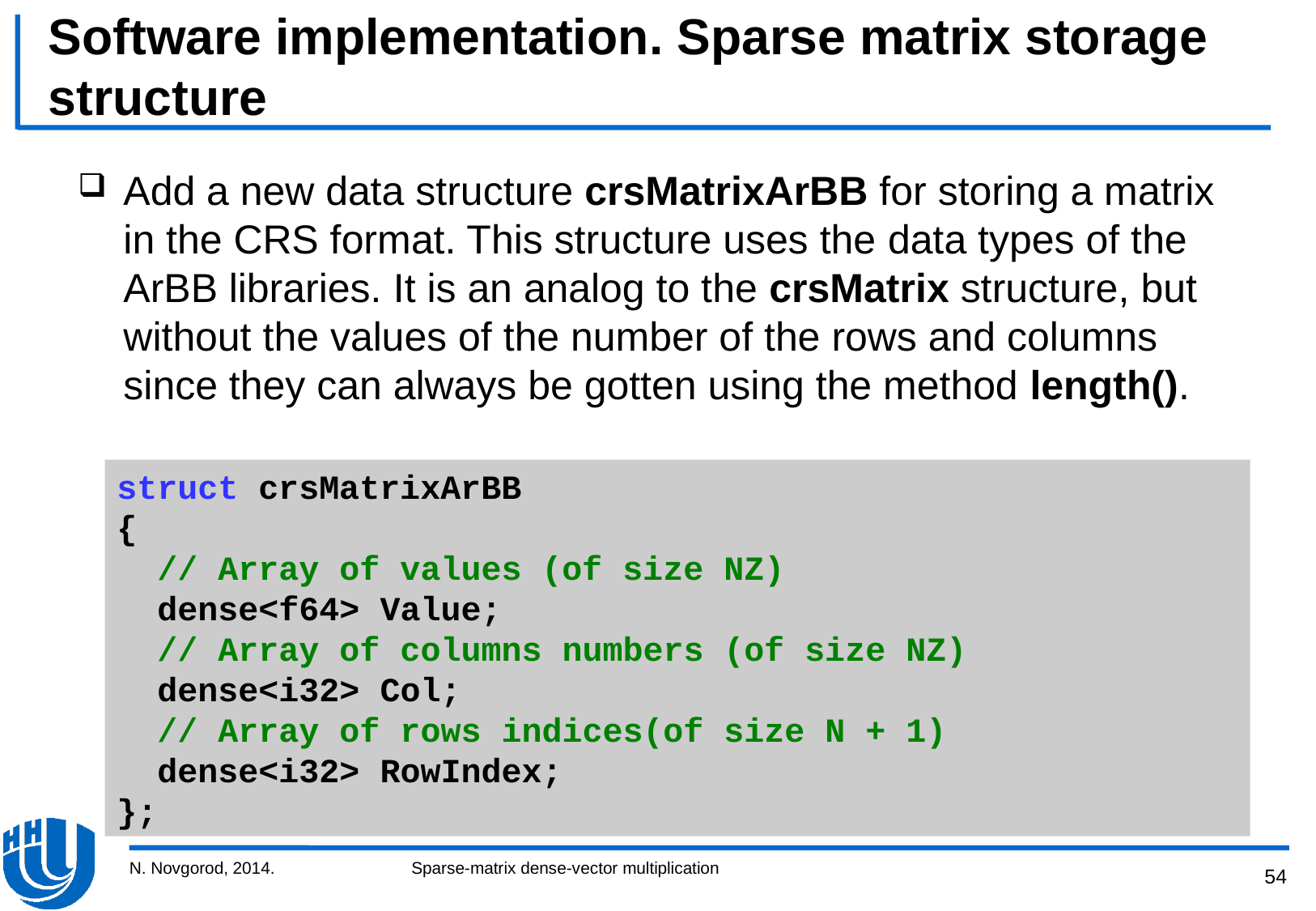

# Software implementation. Sparse matrix storage structure
Add a new data structure crsMatrixArBB for storing a matrix in the CRS format. This structure uses the data types of the ArBB libraries. It is an analog to the crsMatrix structure, but without the values of the number of the rows and columns since they can always be gotten using the method length().
struct crsMatrixArBB
{
  // Array of values (of size NZ)
  dense<f64> Value;
  // Array of columns numbers (of size NZ)
  dense<i32> Col;
  // Array of rows indices(of size N + 1)
  dense<i32> RowIndex;
};
N. Novgorod, 2014.
Sparse-matrix dense-vector multiplication